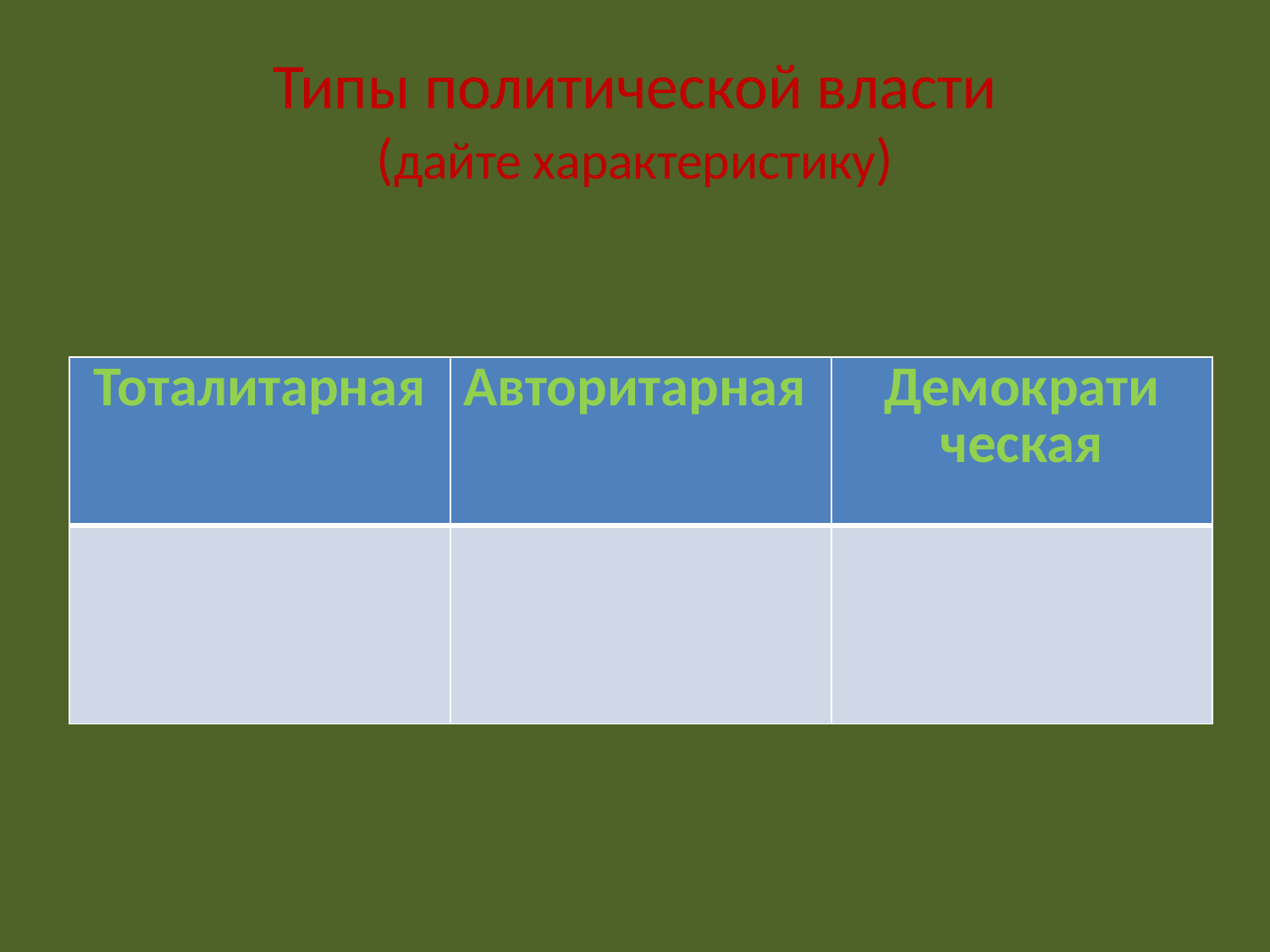

# Типы политической власти (дайте характеристику)
| Тоталитарная | Авторитарная | Демократи ческая |
| --- | --- | --- |
|  |  |  |